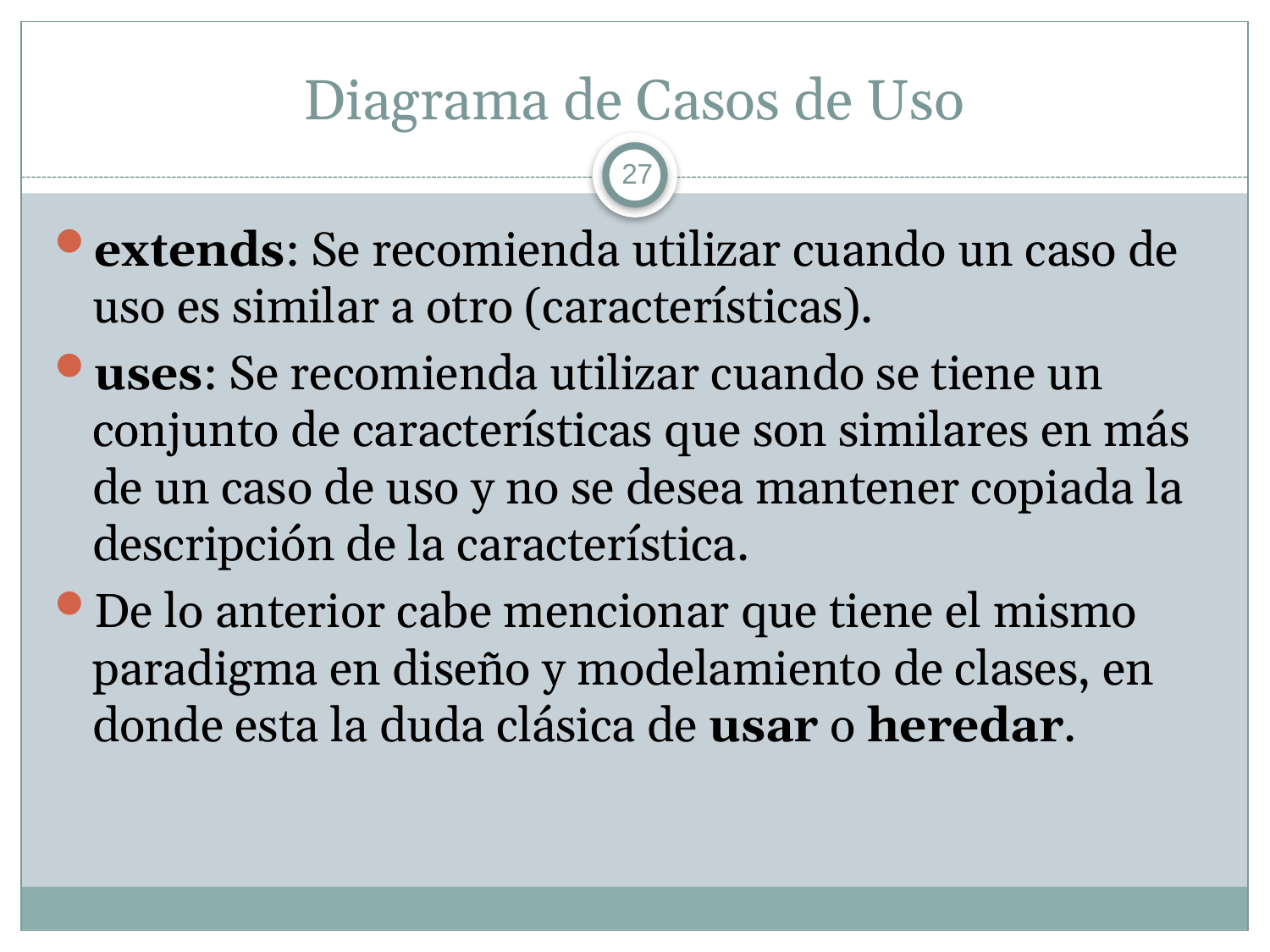

# Diagrama de Casos de Uso
27
extends: Se recomienda utilizar cuando un caso de uso es similar a otro (características).
uses: Se recomienda utilizar cuando se tiene un conjunto de características que son similares en más de un caso de uso y no se desea mantener copiada la descripción de la característica.
De lo anterior cabe mencionar que tiene el mismo paradigma en diseño y modelamiento de clases, en donde esta la duda clásica de usar o heredar.